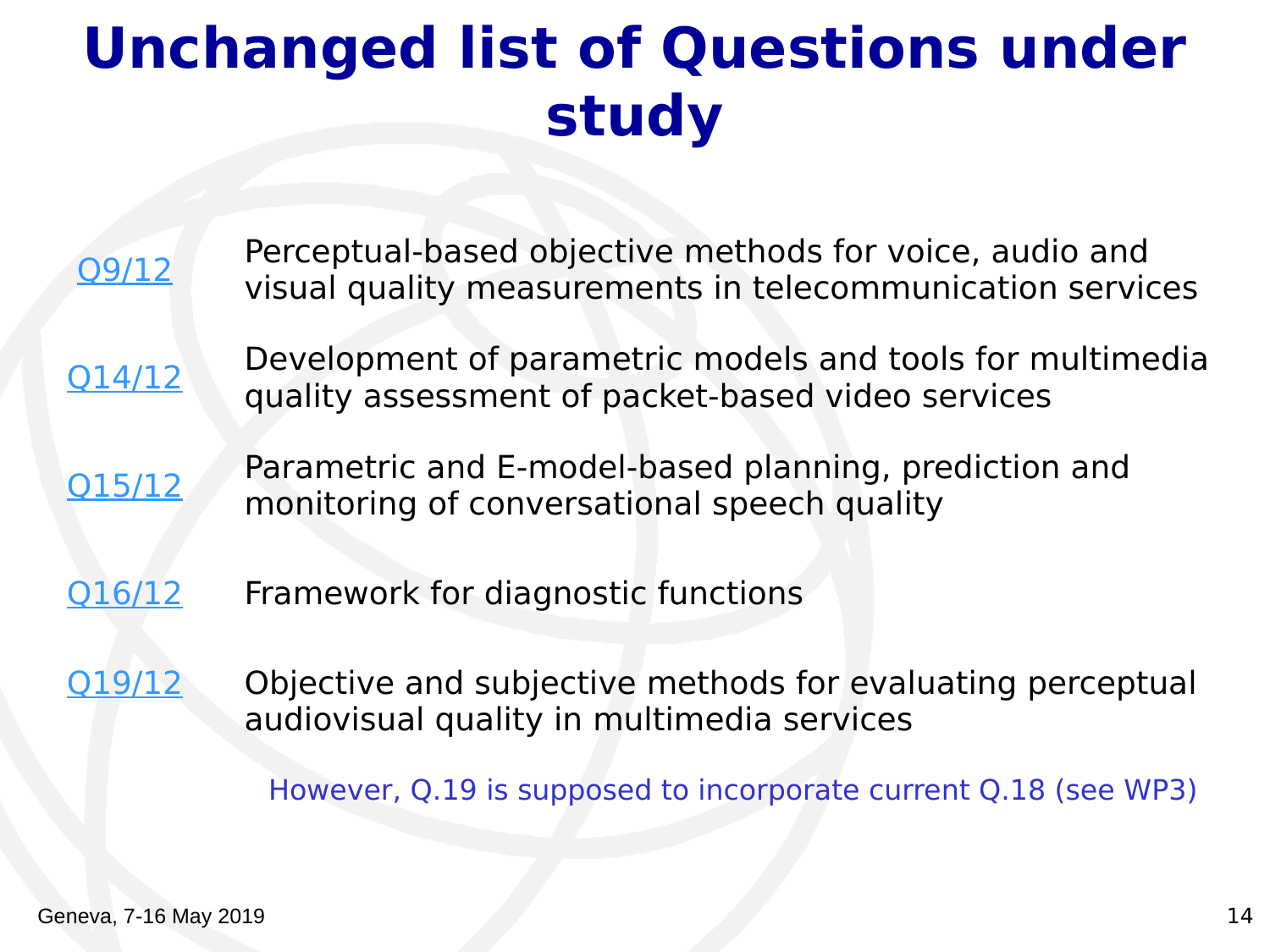

# Unchanged list of Questions under study
| Q9/12 | Perceptual-based objective methods for voice, audio and visual quality measurements in telecommunication services |
| --- | --- |
| Q14/12 | Development of parametric models and tools for multimedia quality assessment of packet-based video services |
| Q15/12 | Parametric and E-model-based planning, prediction and monitoring of conversational speech quality |
| Q16/12 | Framework for diagnostic functions |
| Q19/12 | Objective and subjective methods for evaluating perceptual audiovisual quality in multimedia services |
However, Q.19 is supposed to incorporate current Q.18 (see WP3)
Geneva, 7-16 May 2019
14